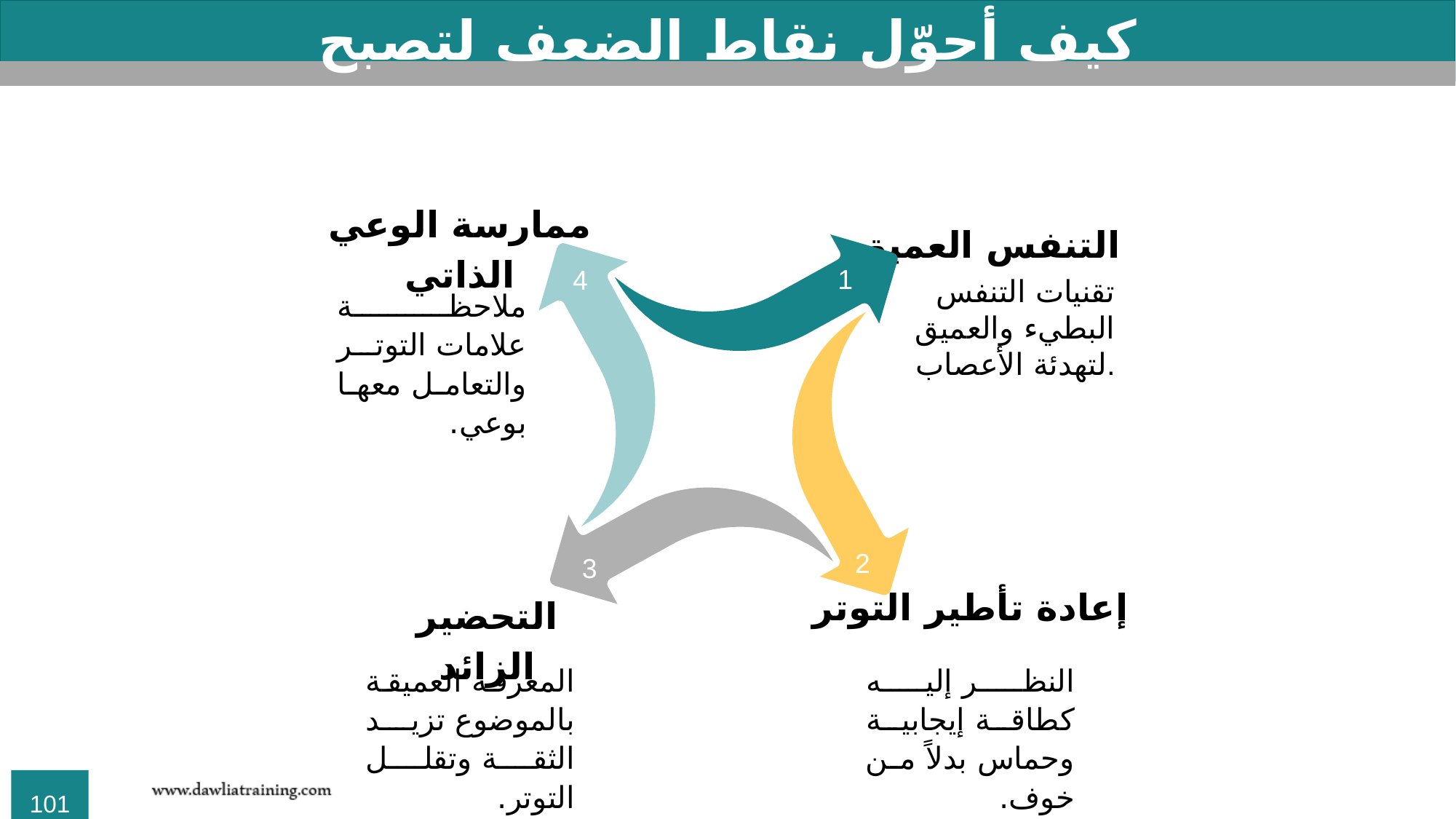

كيف أحوّل نقاط الضعف لتصبح نقاط قوة؟
ممارسة الوعي الذاتي

4
التنفس العميق

1
تقنيات التنفس البطيء والعميق لتهدئة الأعصاب.
ملاحظة علامات التوتر والتعامل معها بوعي.

إعادة تأطير التوتر
2

التحضير الزائد
3
المعرفة العميقة بالموضوع تزيد الثقة وتقلل التوتر.
النظر إليه كطاقة إيجابية وحماس بدلاً من خوف.